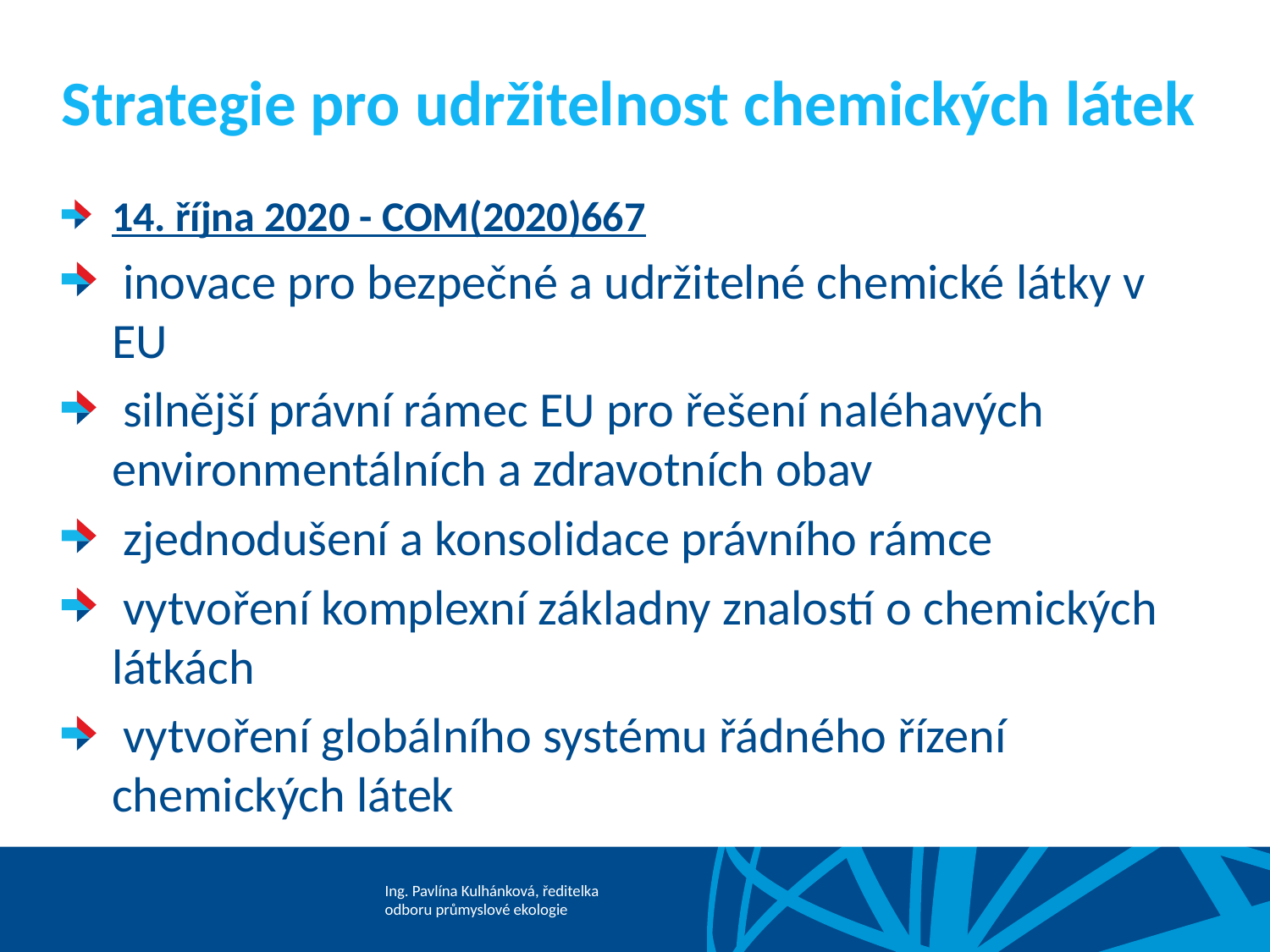

# Strategie pro udržitelnost chemických látek
14. října 2020 - COM(2020)667
 inovace pro bezpečné a udržitelné chemické látky v EU
 silnější právní rámec EU pro řešení naléhavých environmentálních a zdravotních obav
 zjednodušení a konsolidace právního rámce
 vytvoření komplexní základny znalostí o chemických látkách
 vytvoření globálního systému řádného řízení chemických látek